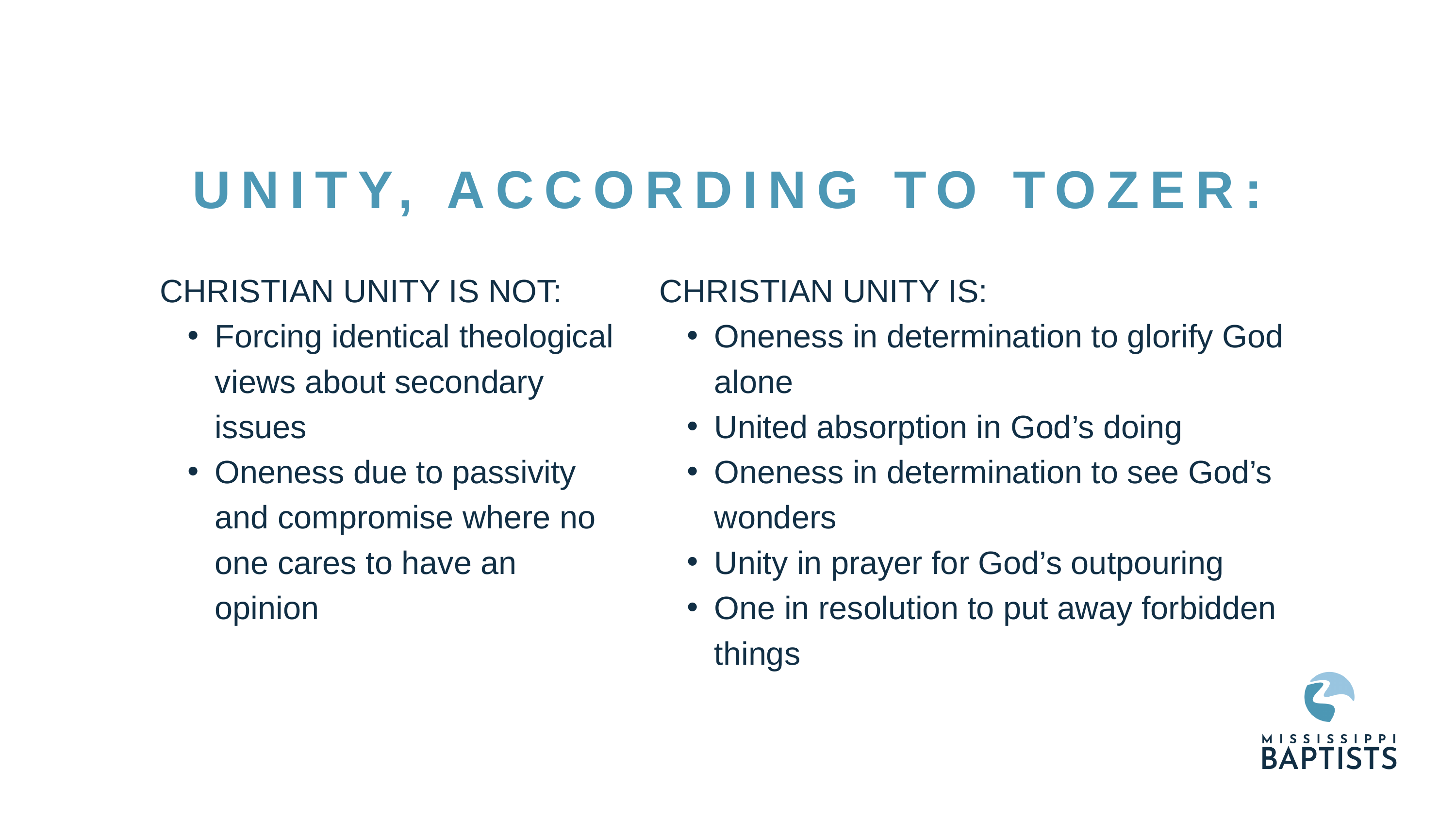

UNITY, ACCORDING TO TOZER:
CHRISTIAN UNITY IS NOT:
Forcing identical theological views about secondary issues
Oneness due to passivity and compromise where no one cares to have an opinion
CHRISTIAN UNITY IS:
Oneness in determination to glorify God alone
United absorption in God’s doing
Oneness in determination to see God’s wonders
Unity in prayer for God’s outpouring
One in resolution to put away forbidden things